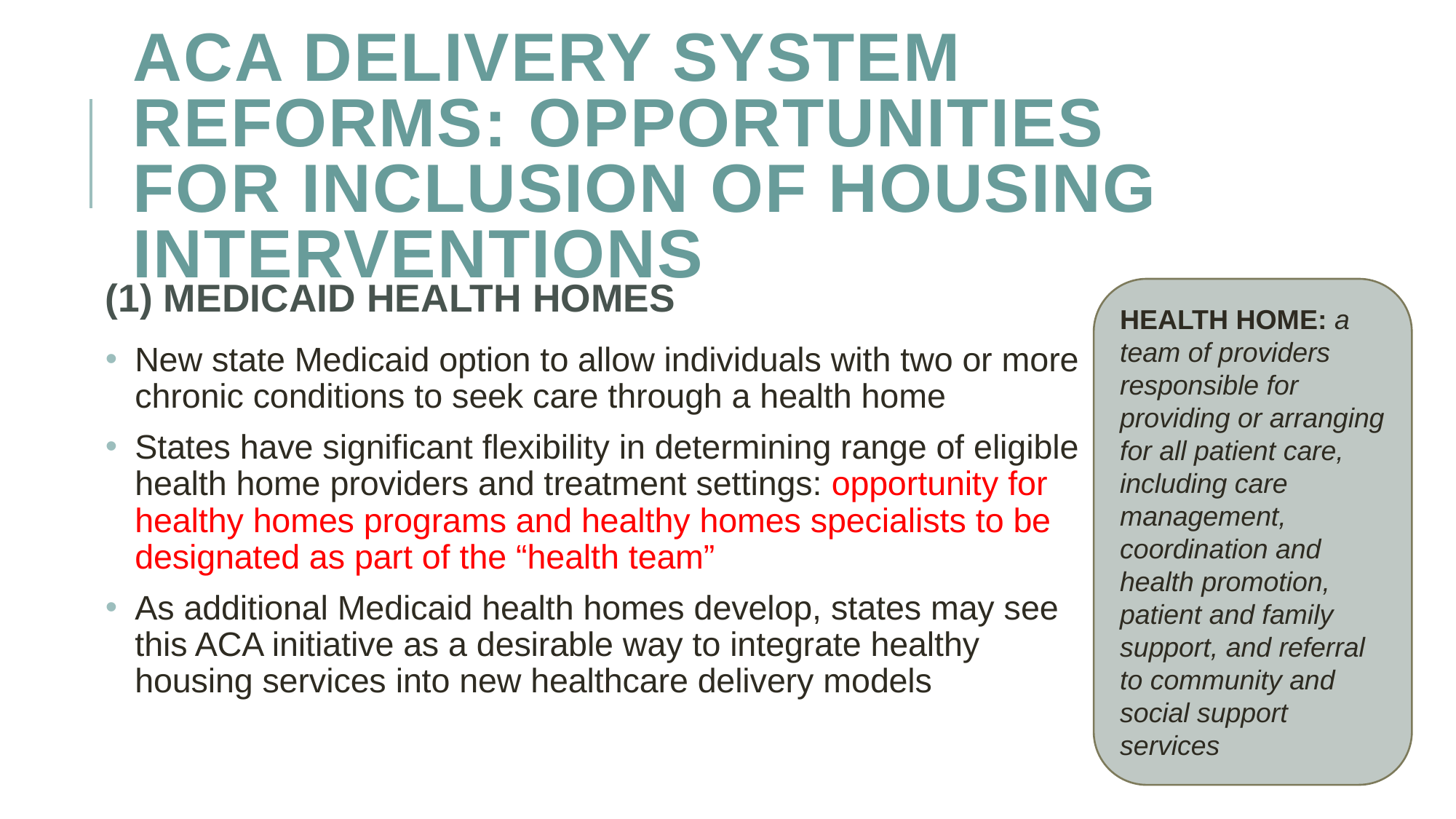

# ACA Delivery System Reforms: Opportunities for inclusion of housing interventions
(1) Medicaid Health Homes
New state Medicaid option to allow individuals with two or more chronic conditions to seek care through a health home
States have significant flexibility in determining range of eligible health home providers and treatment settings: opportunity for healthy homes programs and healthy homes specialists to be designated as part of the “health team”
As additional Medicaid health homes develop, states may see this ACA initiative as a desirable way to integrate healthy housing services into new healthcare delivery models

HEALTH HOME: a team of providers responsible for providing or arranging for all patient care, including care management, coordination and health promotion, patient and family support, and referral to community and social support services